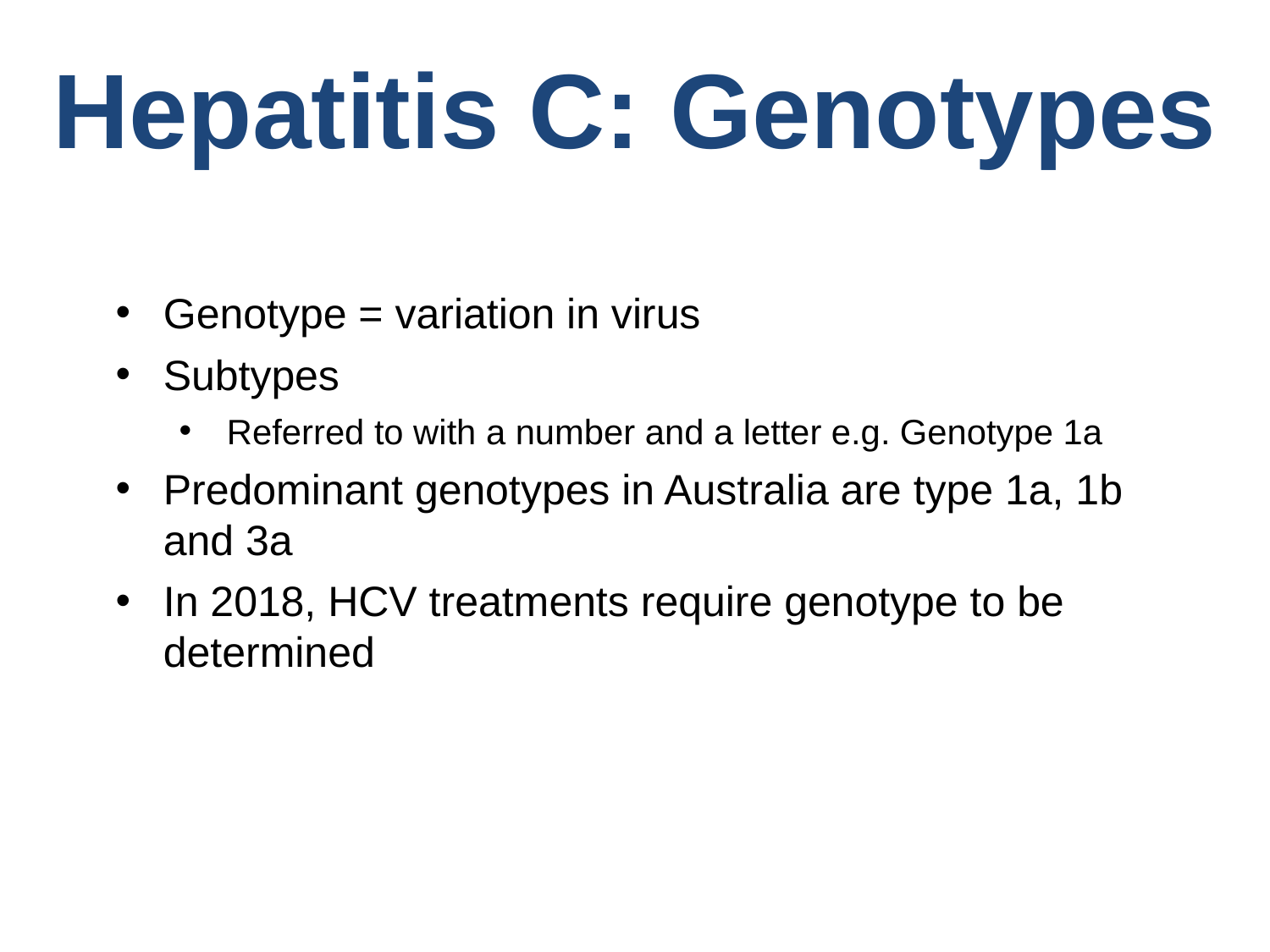

# Hepatitis C: Genotypes
Genotype = variation in virus
Subtypes
Referred to with a number and a letter e.g. Genotype 1a
Predominant genotypes in Australia are type 1a, 1b and 3a
In 2018, HCV treatments require genotype to be determined